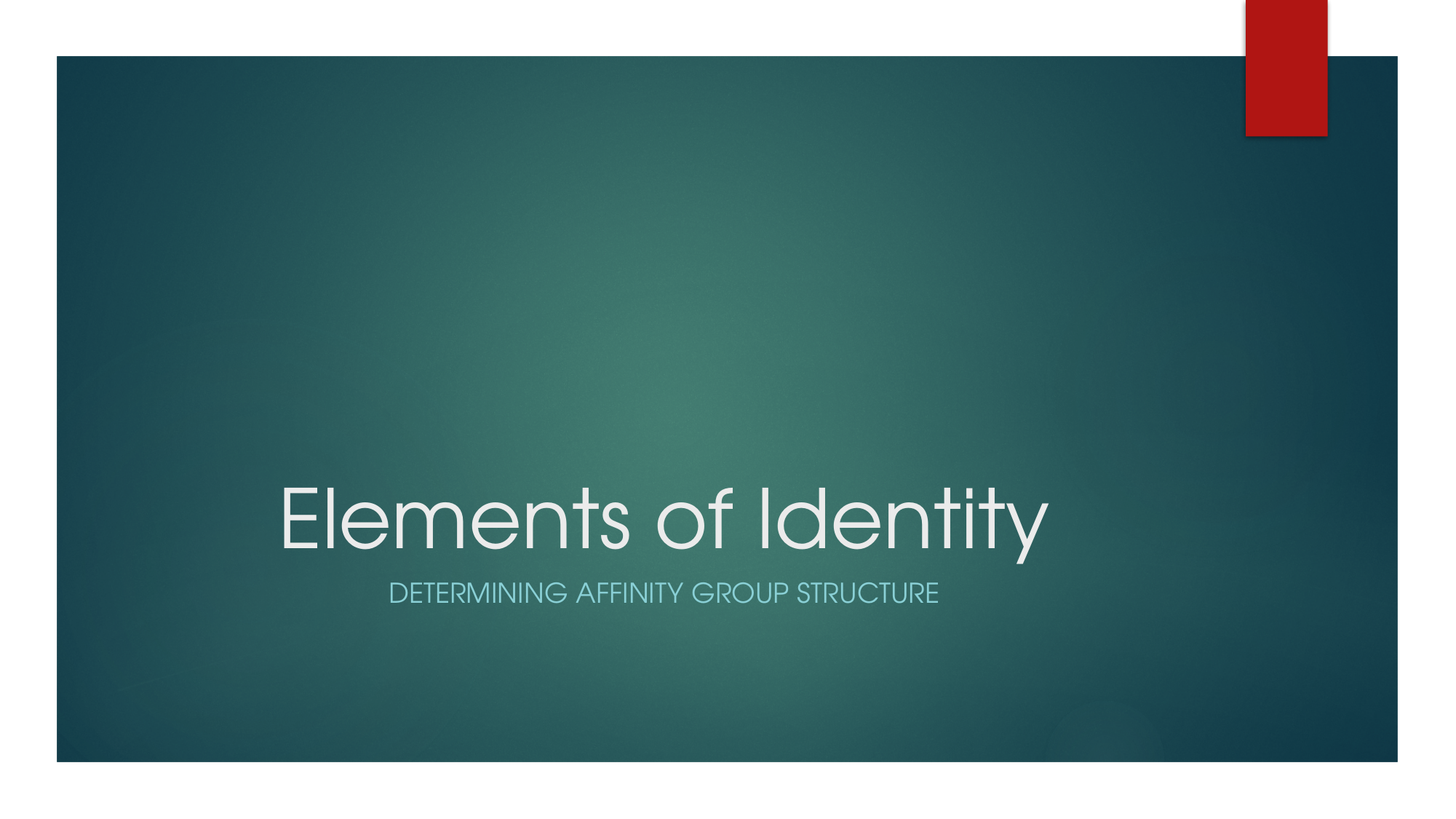

# Elements of Identity
Determining affinity group structure